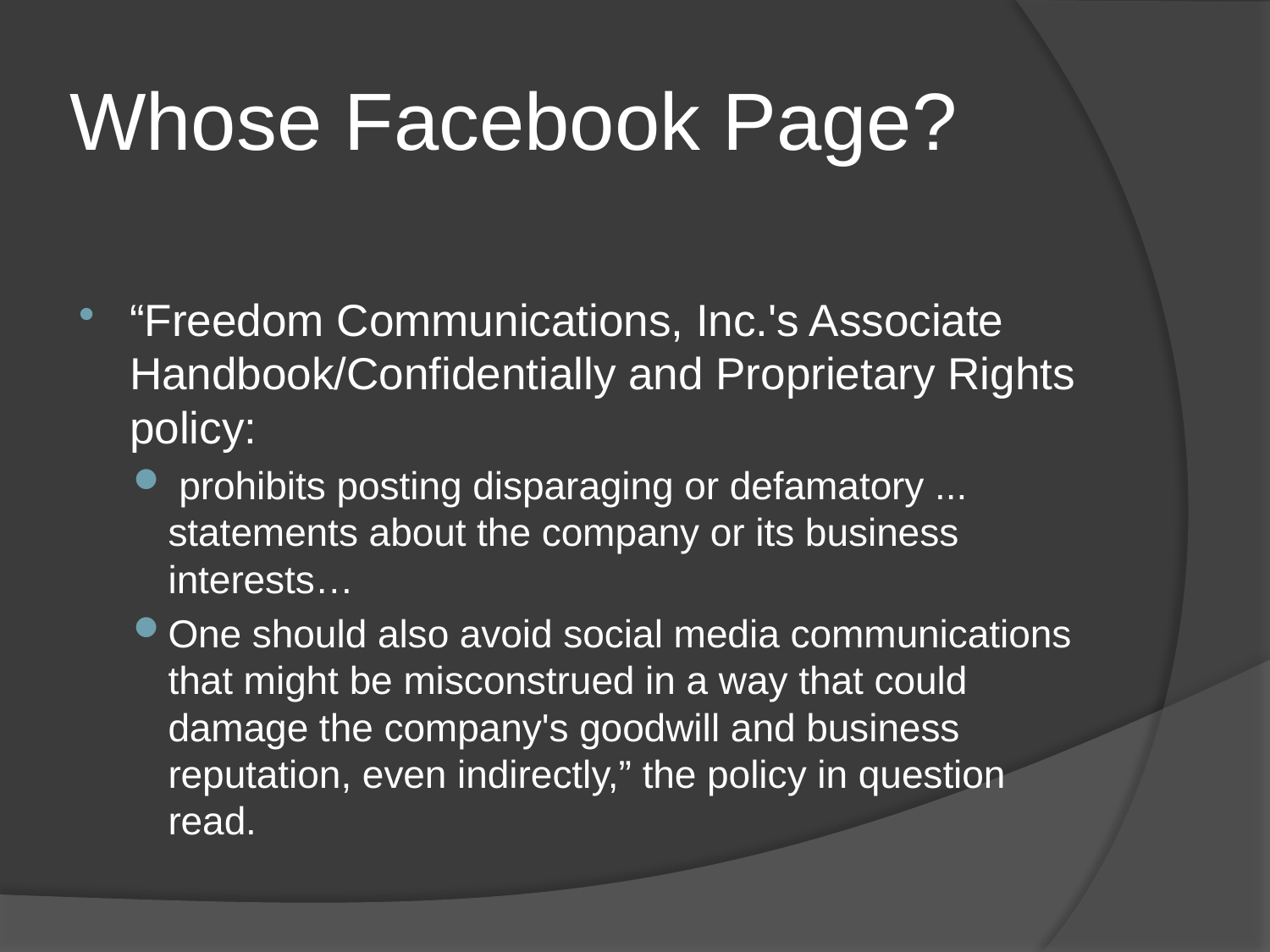

# Whose Facebook Page?

“Freedom Communications, Inc.'s Associate Handbook/Confidentially and Proprietary Rights policy:
 prohibits posting disparaging or defamatory ... statements about the company or its business interests…
One should also avoid social media communications that might be misconstrued in a way that could damage the company's goodwill and business reputation, even indirectly,” the policy in question read.